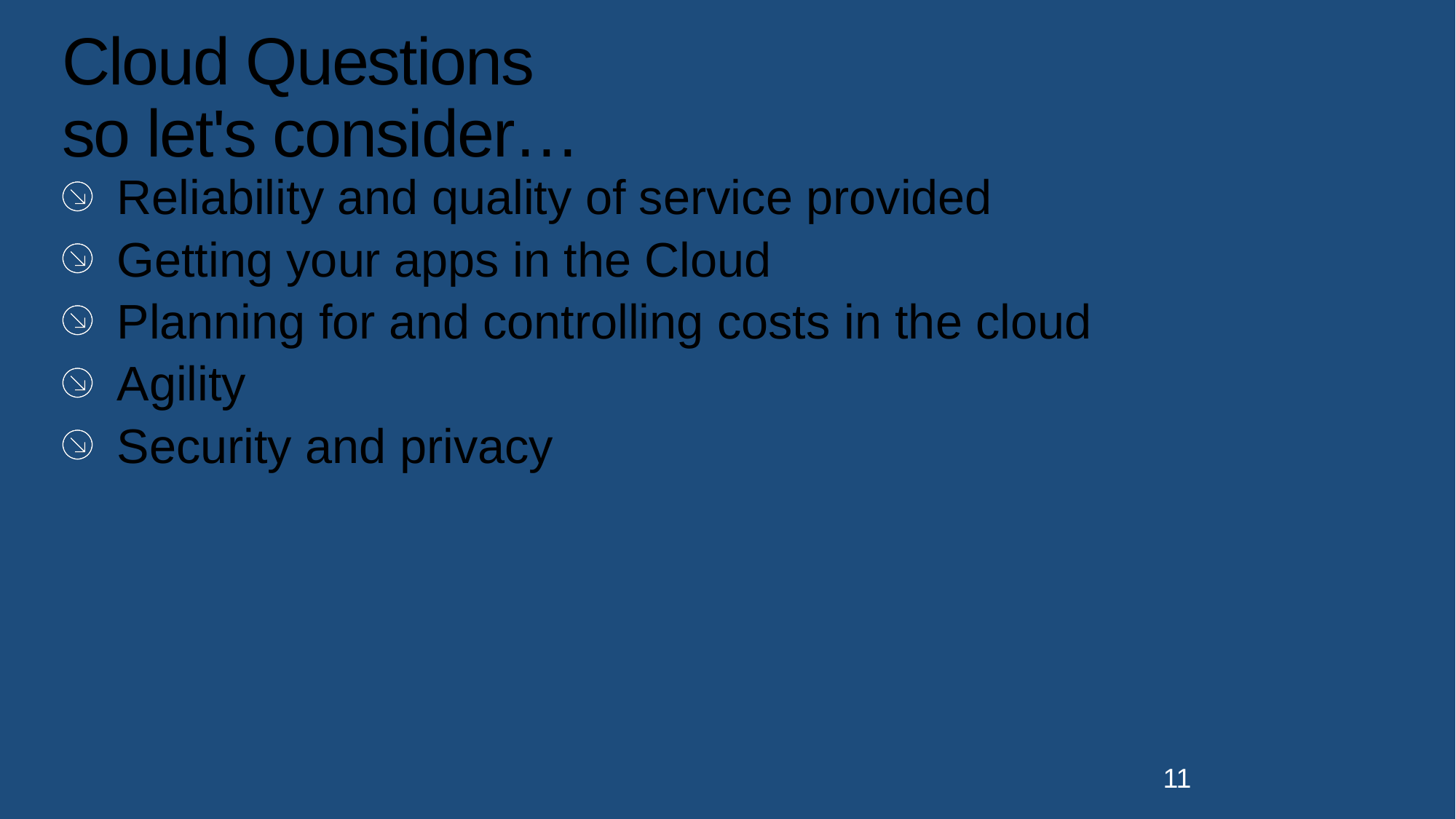

# Cloud Questions so let's consider…
Reliability and quality of service provided
Getting your apps in the Cloud
Planning for and controlling costs in the cloud
Agility
Security and privacy
11